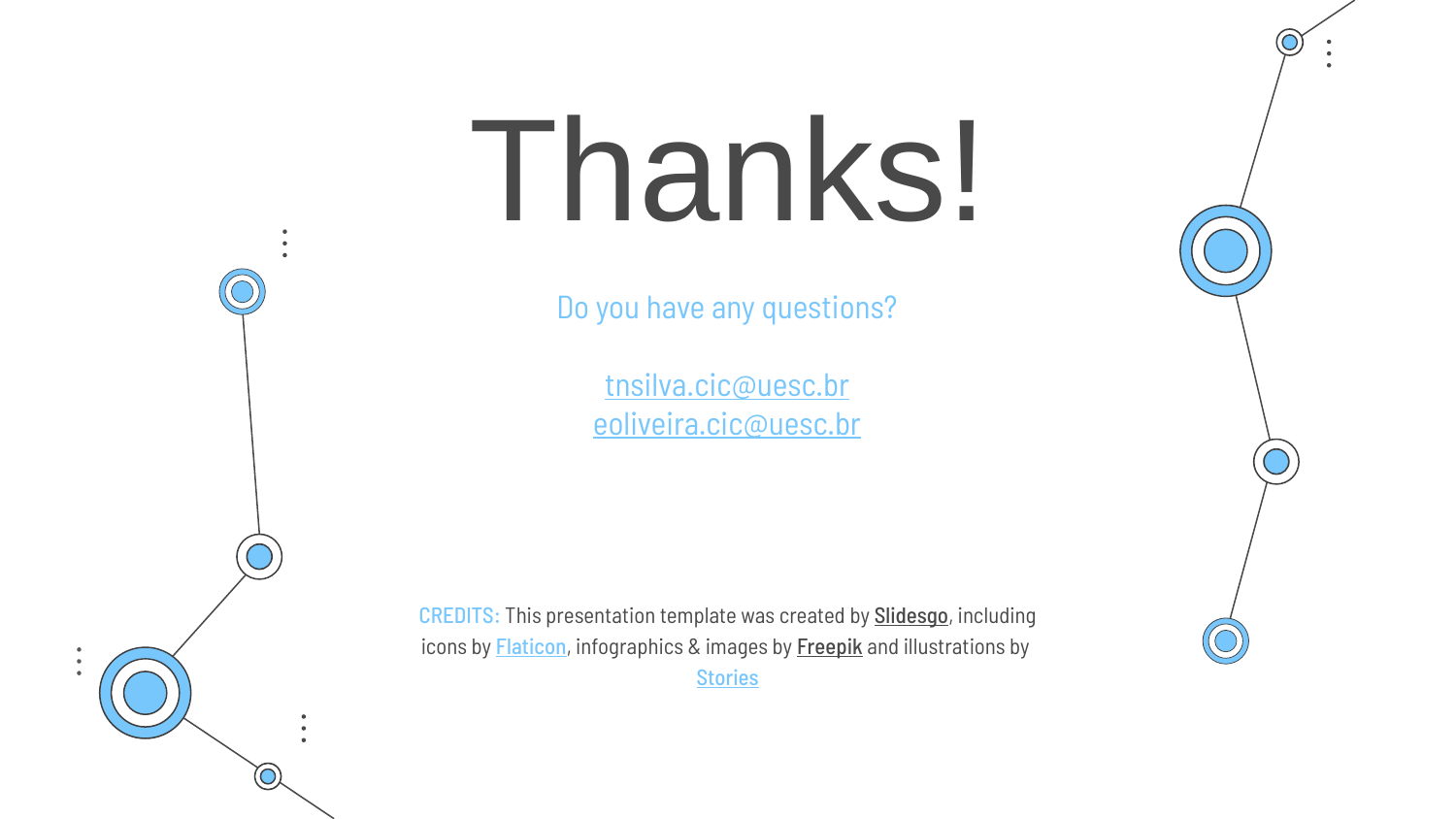

# Thanks!
Do you have any questions?

tnsilva.cic@uesc.br
eoliveira.cic@uesc.br